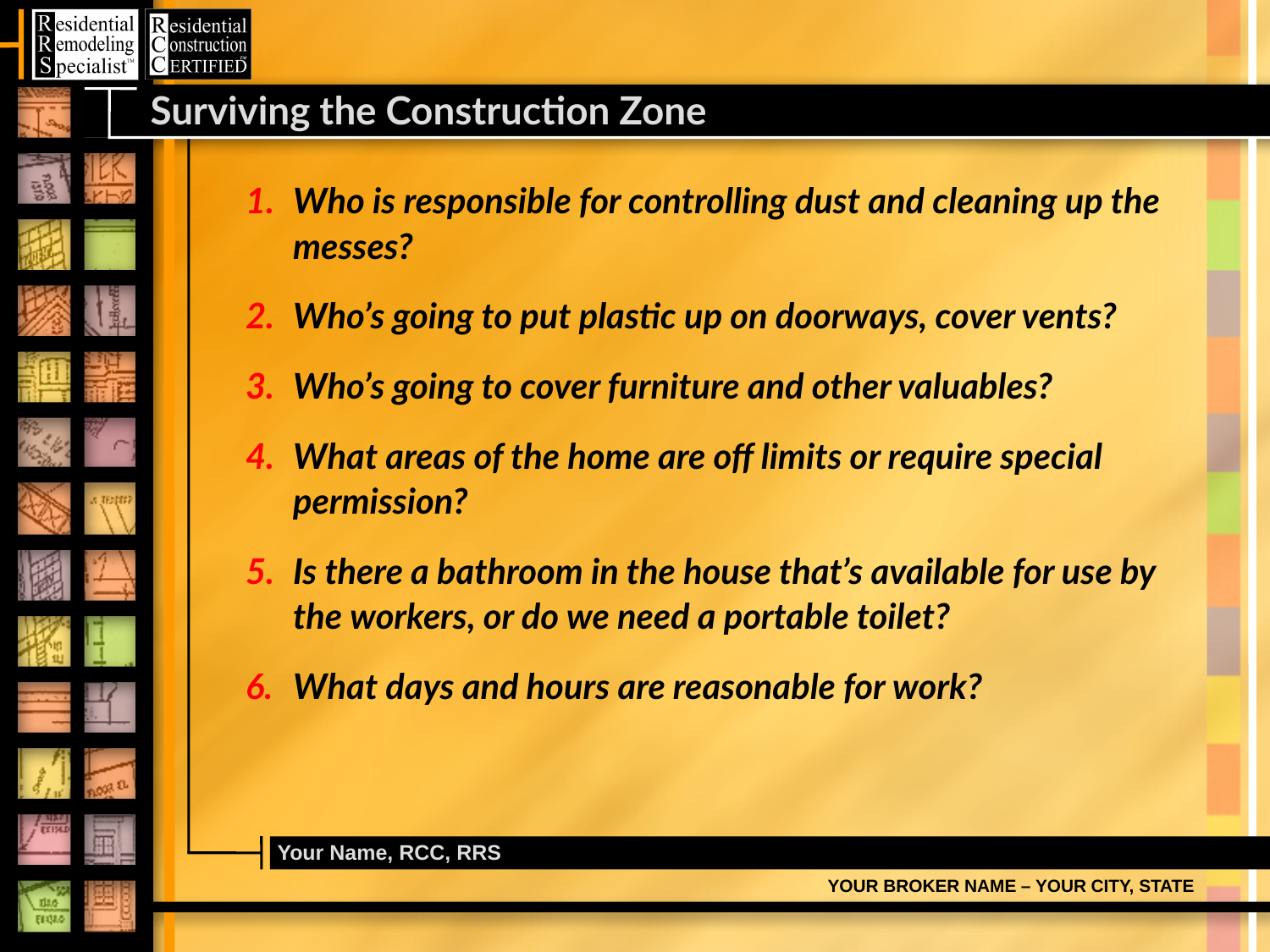

# Surviving the Construction Zone
Who is responsible for controlling dust and cleaning up the messes?
Who’s going to put plastic up on doorways, cover vents?
Who’s going to cover furniture and other valuables?
What areas of the home are off limits or require special permission?
Is there a bathroom in the house that’s available for use by the workers, or do we need a portable toilet?
What days and hours are reasonable for work?

Your Name, RCC, RRS